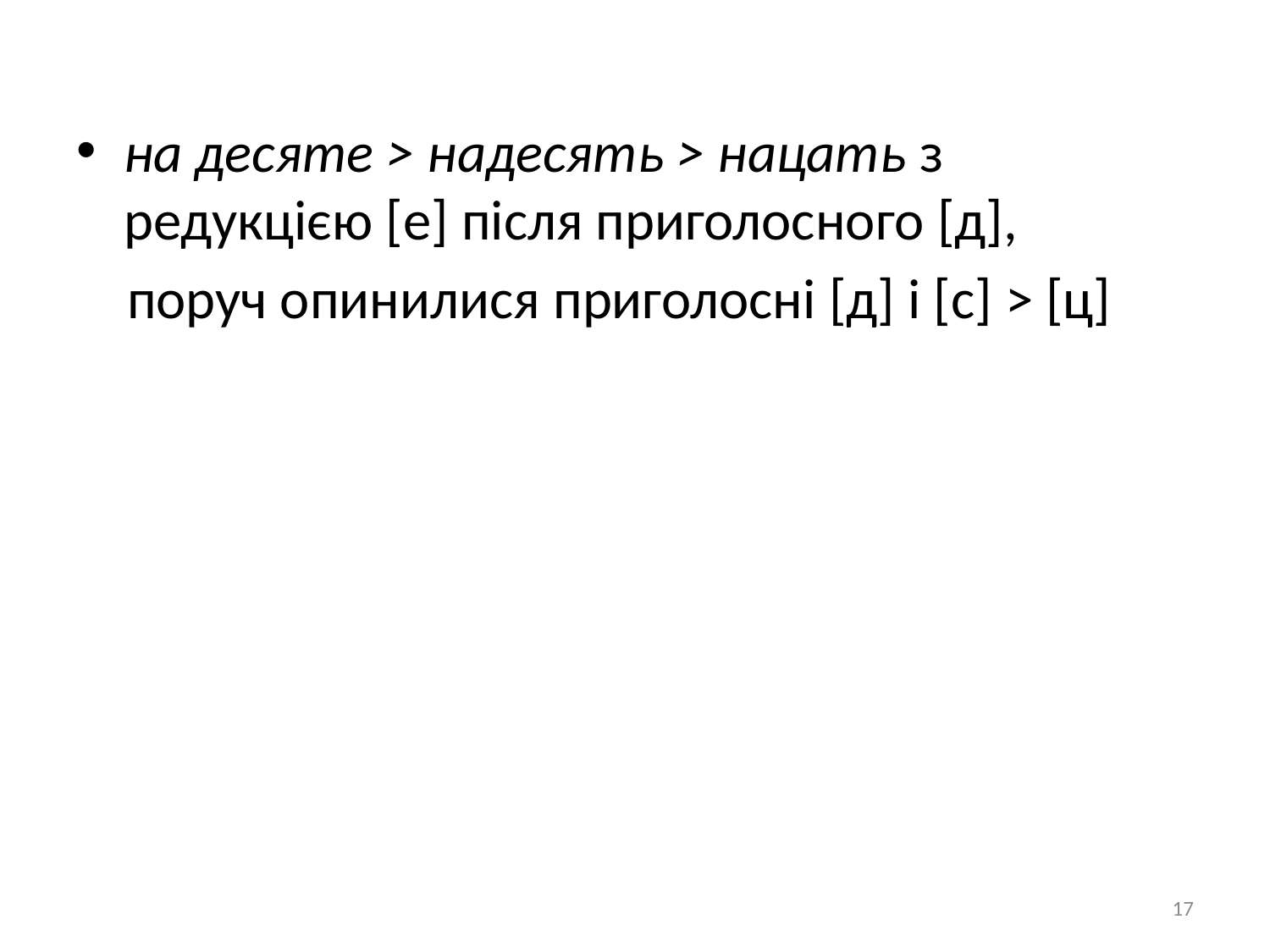

на десяте > надесять > нацать з редукцією [e] після приголосного [д],
    поруч опинилися приголосні [д] і [с] > [ц]
17